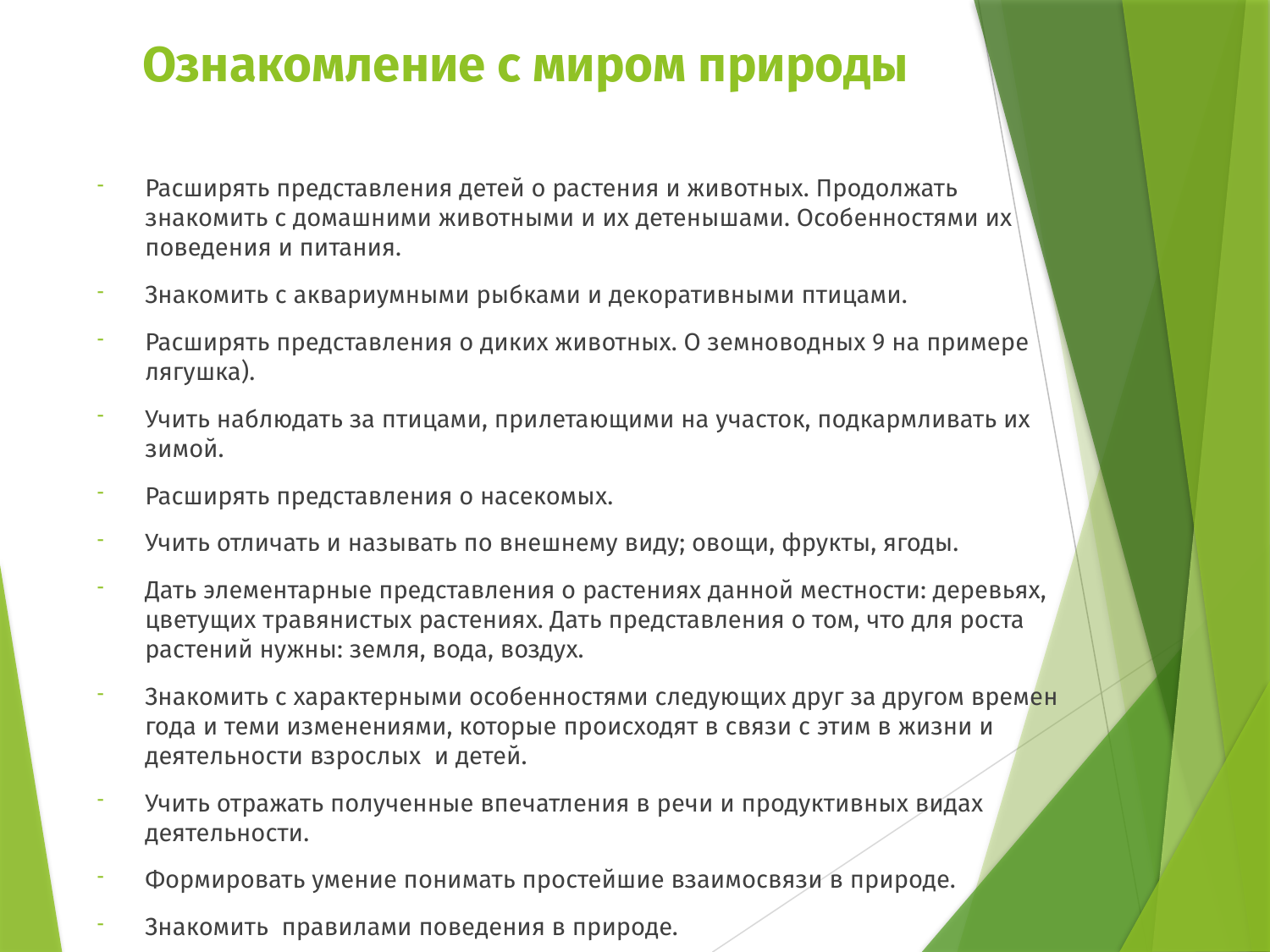

# Ознакомление с миром природы
Расширять представления детей о растения и животных. Продолжать знакомить с домашними животными и их детенышами. Особенностями их поведения и питания.
Знакомить с аквариумными рыбками и декоративными птицами.
Расширять представления о диких животных. О земноводных 9 на примере лягушка).
Учить наблюдать за птицами, прилетающими на участок, подкармливать их зимой.
Расширять представления о насекомых.
Учить отличать и называть по внешнему виду; овощи, фрукты, ягоды.
Дать элементарные представления о растениях данной местности: деревьях, цветущих травянистых растениях. Дать представления о том, что для роста растений нужны: земля, вода, воздух.
Знакомить с характерными особенностями следующих друг за другом времен года и теми изменениями, которые происходят в связи с этим в жизни и деятельности взрослых  и детей.
Учить отражать полученные впечатления в речи и продуктивных видах деятельности.
Формировать умение понимать простейшие взаимосвязи в природе.
Знакомить  правилами поведения в природе.